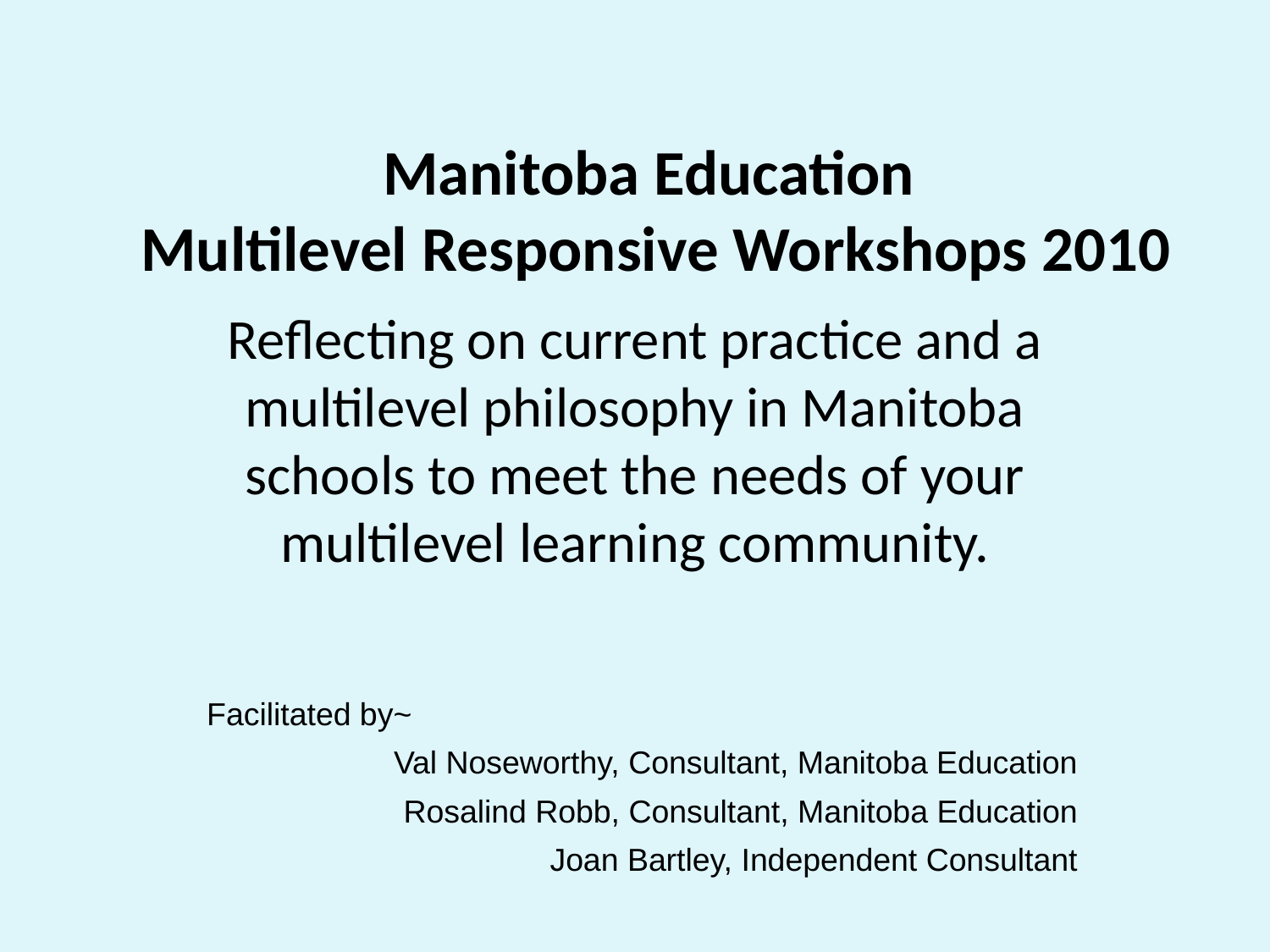

# Manitoba Education Multilevel Responsive Workshops 2010
Reflecting on current practice and a multilevel philosophy in Manitoba schools to meet the needs of your multilevel learning community.
    Facilitated by~
Val Noseworthy, Consultant, Manitoba Education
Rosalind Robb, Consultant, Manitoba Education
Joan Bartley, Independent Consultant